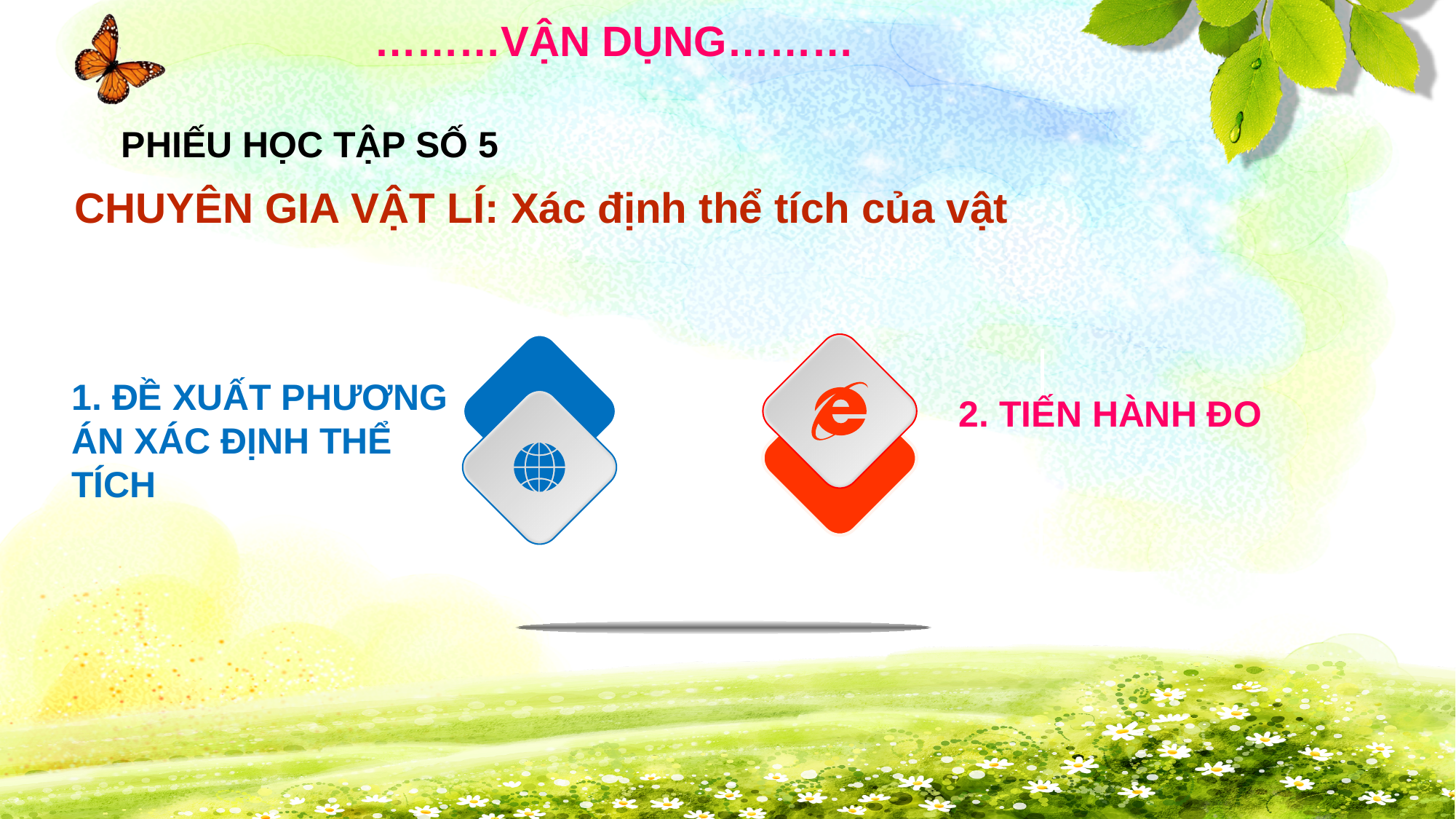

………VẬN DỤNG………
PHIẾU HỌC TẬP SỐ 5
CHUYÊN GIA VẬT LÍ: Xác định thể tích của vật

1. ĐỀ XUẤT PHƯƠNG ÁN XÁC ĐỊNH THỂ TÍCH

2. TIẾN HÀNH ĐO